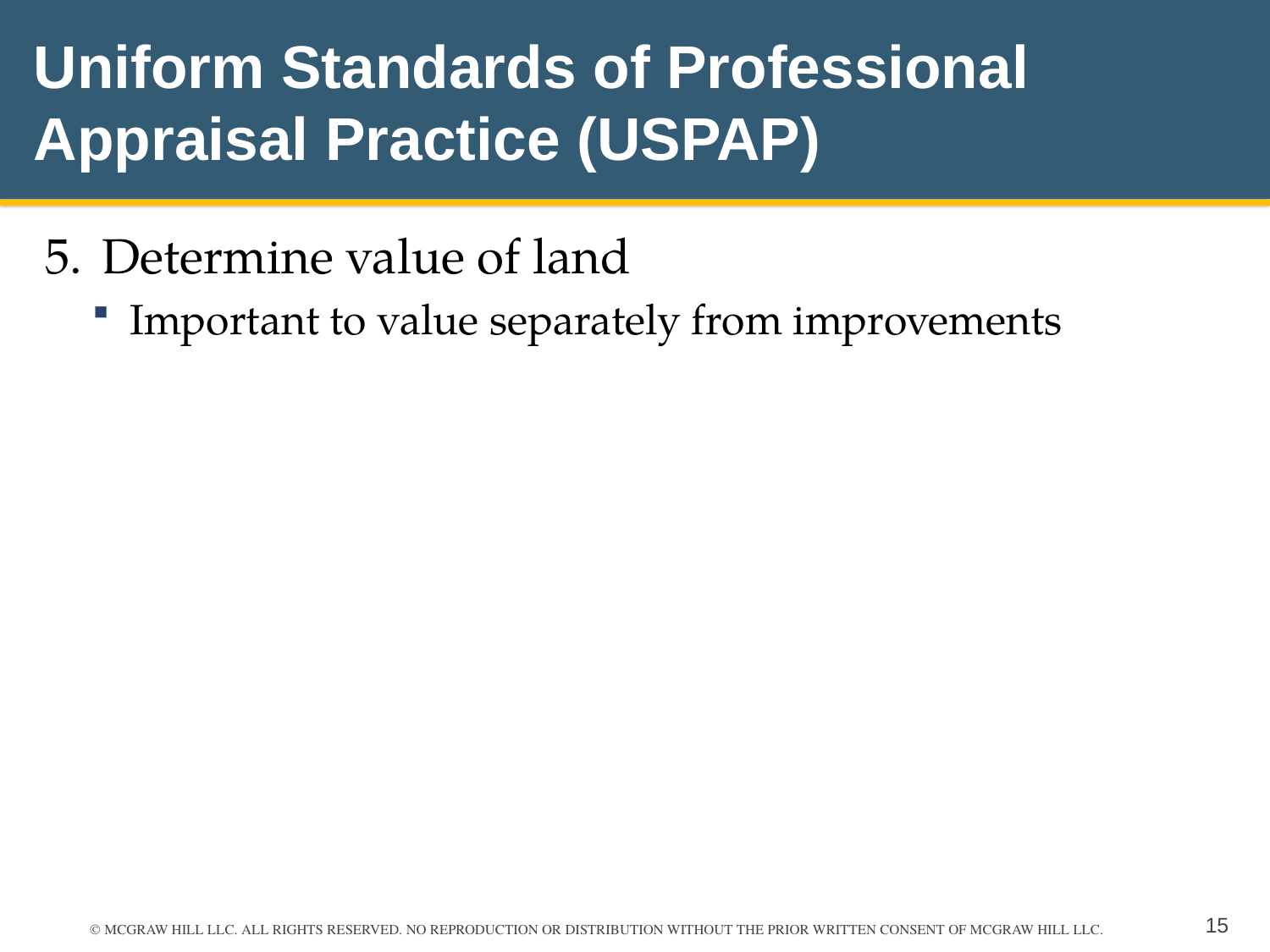

# Uniform Standards of Professional Appraisal Practice (USPAP)
5.	 Determine value of land
Important to value separately from improvements
© MCGRAW HILL LLC. ALL RIGHTS RESERVED. NO REPRODUCTION OR DISTRIBUTION WITHOUT THE PRIOR WRITTEN CONSENT OF MCGRAW HILL LLC.
15